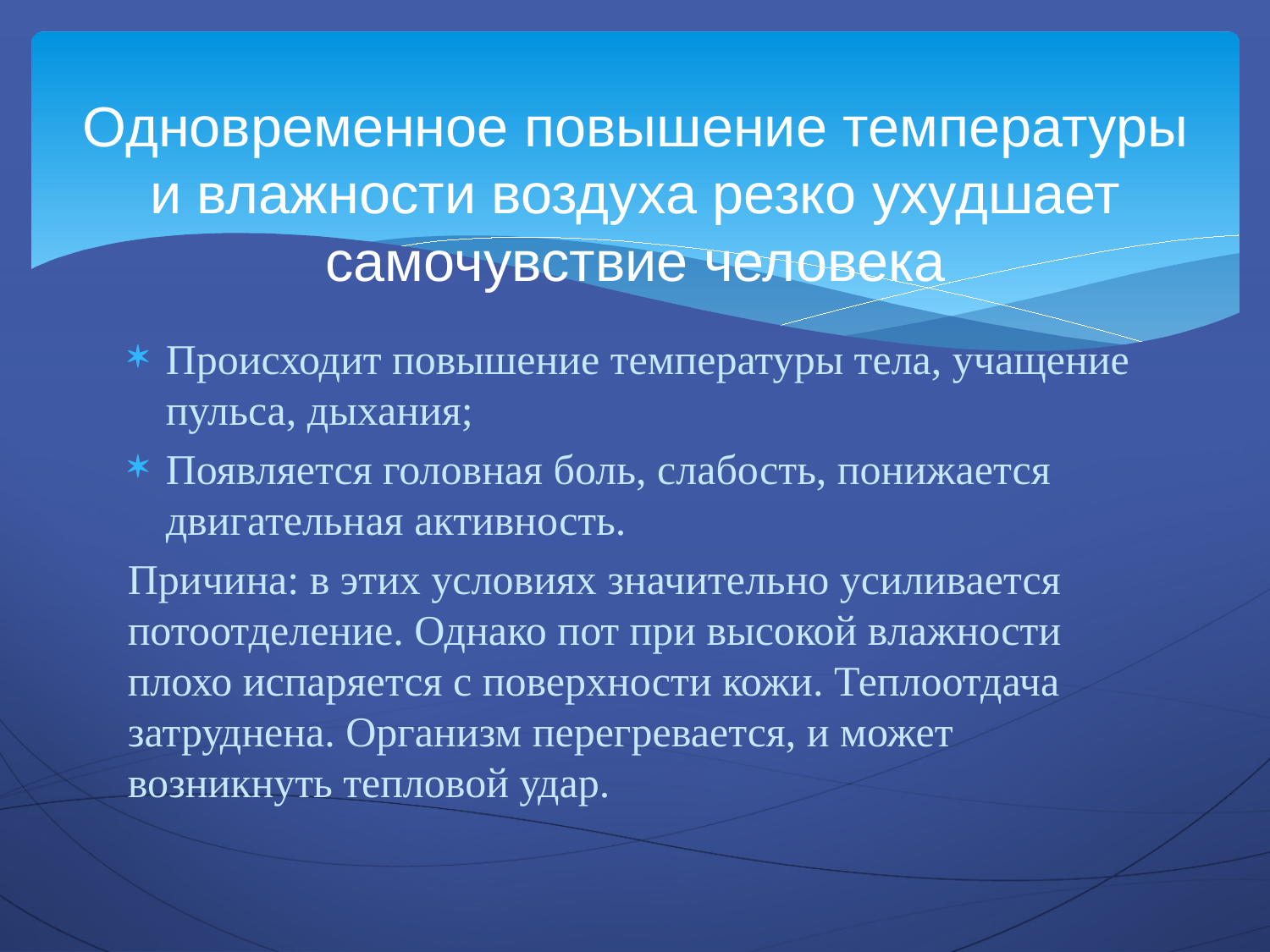

# Одновременное повышение температуры и влажности воздуха резко ухудшает самочувствие человека
Происходит повышение температуры тела, учащение пульса, дыхания;
Появляется головная боль, слабость, понижается двигательная активность.
Причина: в этих условиях значительно усиливается потоотделение. Однако пот при высокой влажности плохо испаряется с поверхности кожи. Теплоотдача затруднена. Организм перегревается, и может возникнуть тепловой удар.